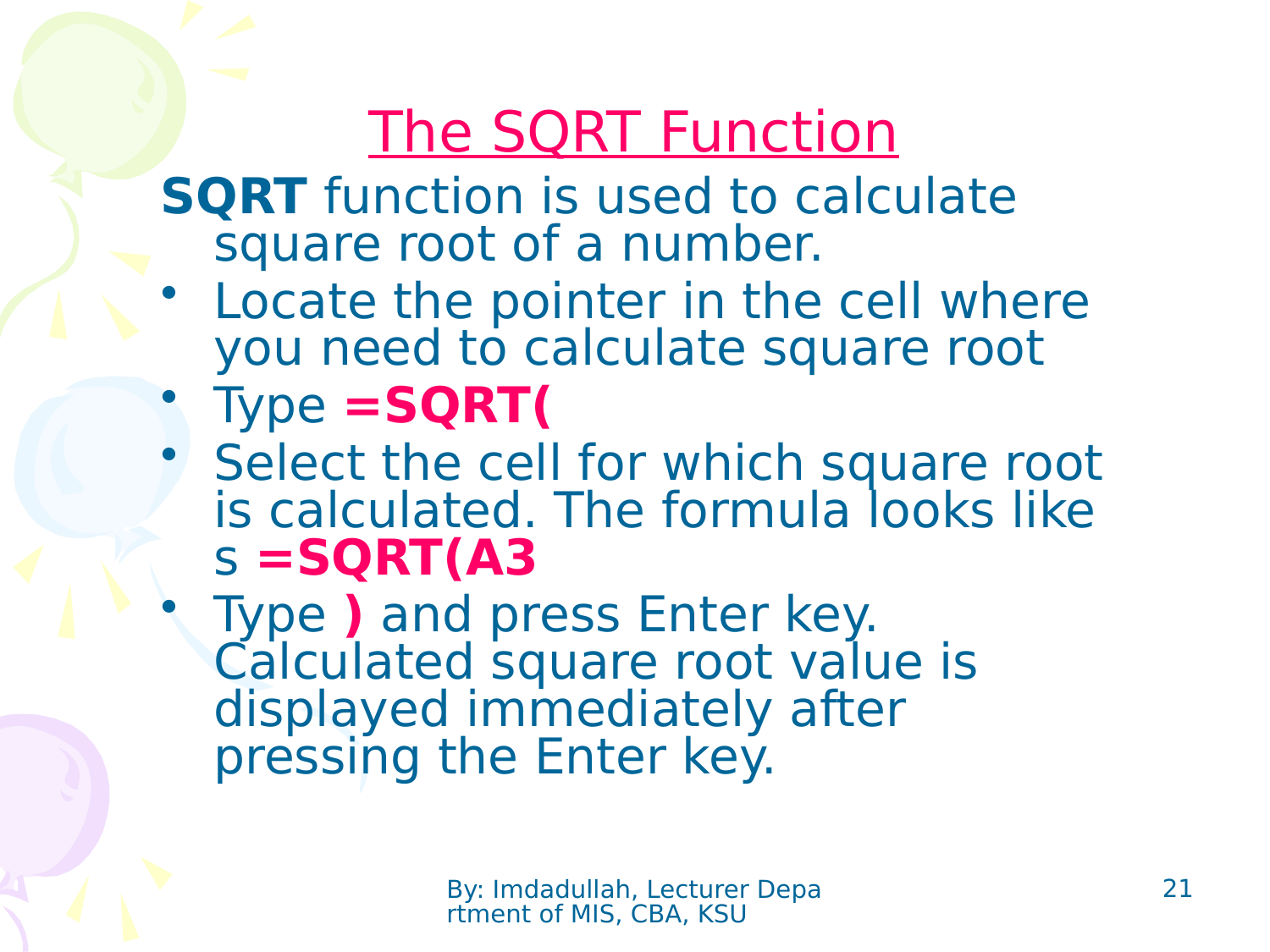

# The SQRT Function
SQRT function is used to calculate square root of a number.
Locate the pointer in the cell where you need to calculate square root
Type =SQRT(
Select the cell for which square root is calculated. The formula looks like s =SQRT(A3
Type ) and press Enter key. Calculated square root value is displayed immediately after pressing the Enter key.

21
By: Imdadullah, Lecturer Department of MIS, CBA, KSU